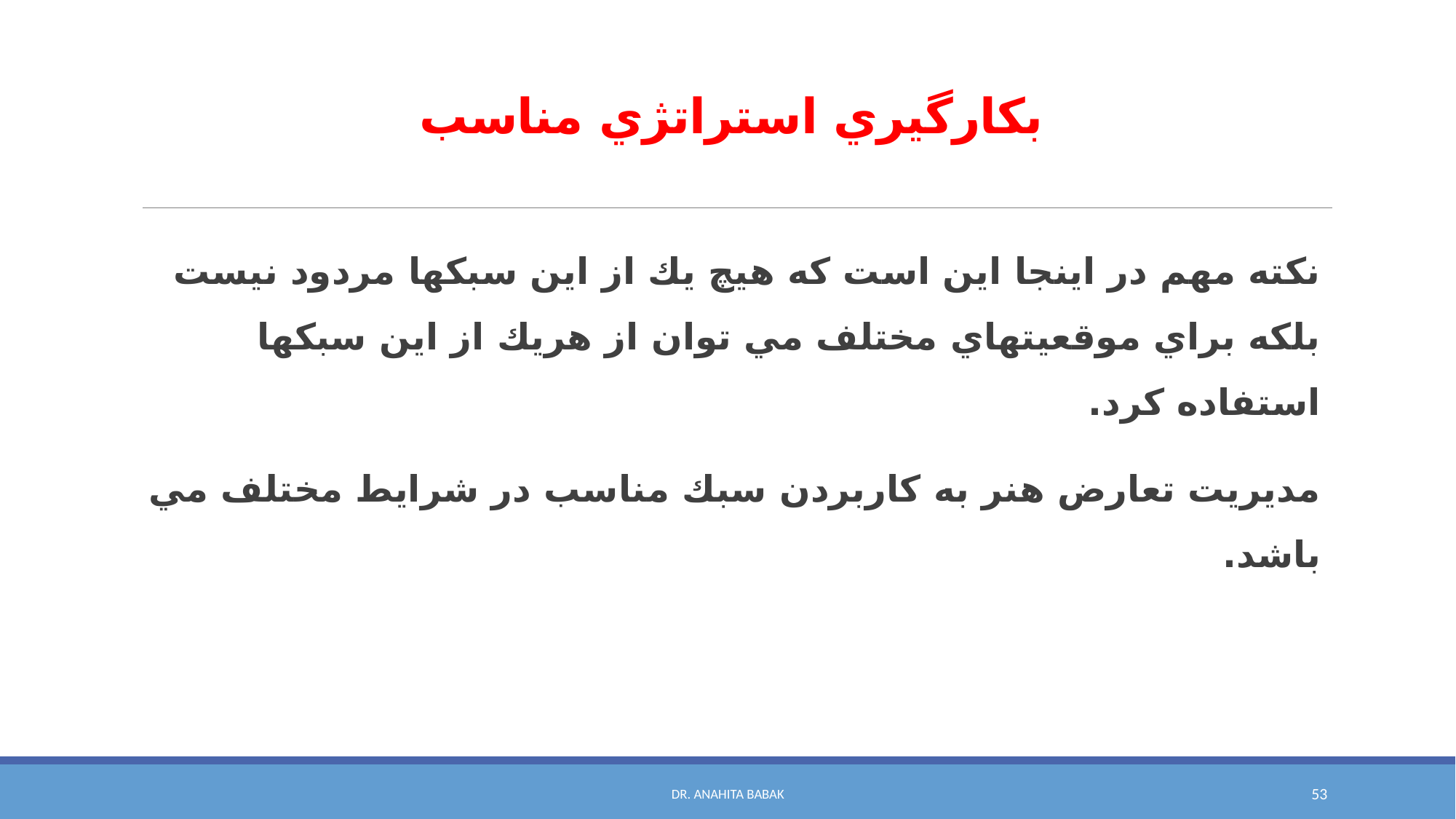

# بكارگيري استراتژي مناسب
نكته مهم در اينجا اين است كه هيچ يك از اين سبكها مردود نيست بلكه براي موقعيتهاي مختلف مي توان از هريك از اين سبكها استفاده كرد.
مديريت تعارض هنر به كاربردن سبك مناسب در شرايط مختلف مي باشد.
Dr. Anahita Babak
53